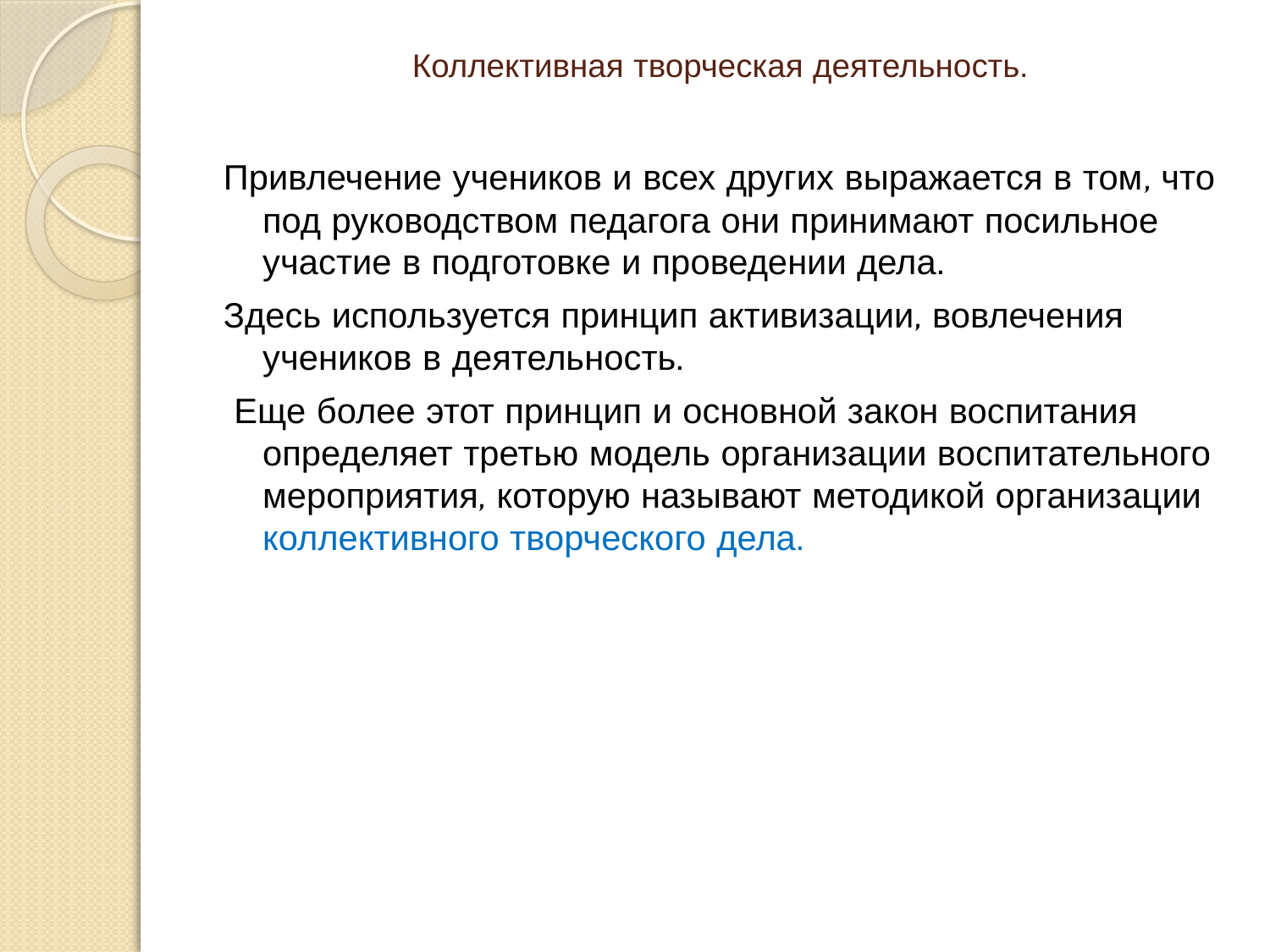

# Коллективная творческая деятельность.
Привлечение учеников и всех других выражается в том, что под руководством педагога они принимают посильное участие в подготовке и проведении дела.
Здесь используется принцип активизации, вовлечения учеников в деятельность.
 Еще более этот принцип и основной закон воспитания определяет третью модель организации воспитательного мероприятия, которую называют методикой организации коллективного творческого дела.